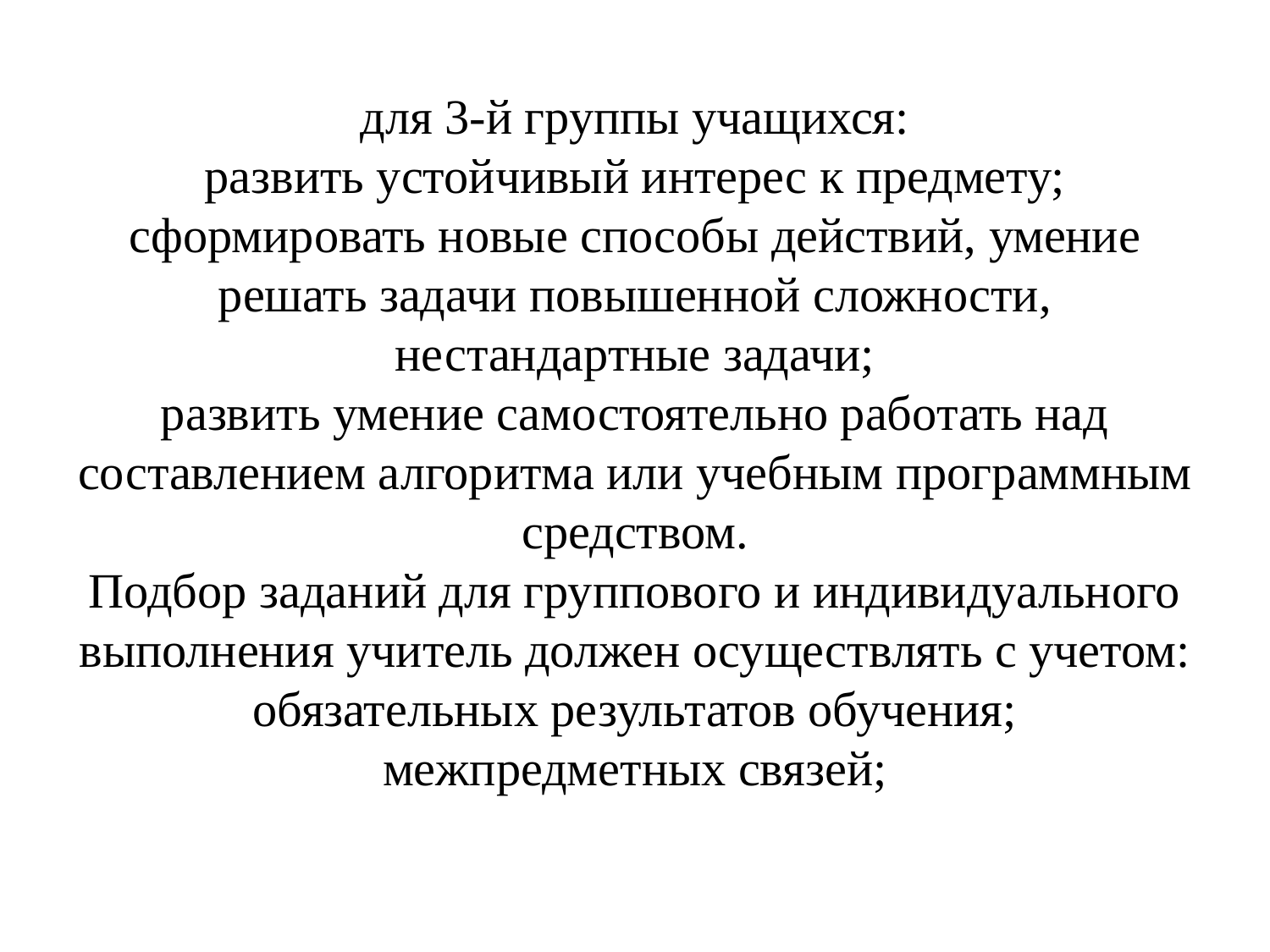

# для 3-й группы учащихся: развить устойчивый интерес к предмету; сформировать новые способы действий, умение решать задачи повышенной сложности, нестандартные задачи; развить умение самостоятельно работать над составлением алгоритма или учебным программным средством. Подбор заданий для группового и индивидуального выполнения учитель должен осуществлять с учетом: обязательных результатов обучения; межпредметных связей;